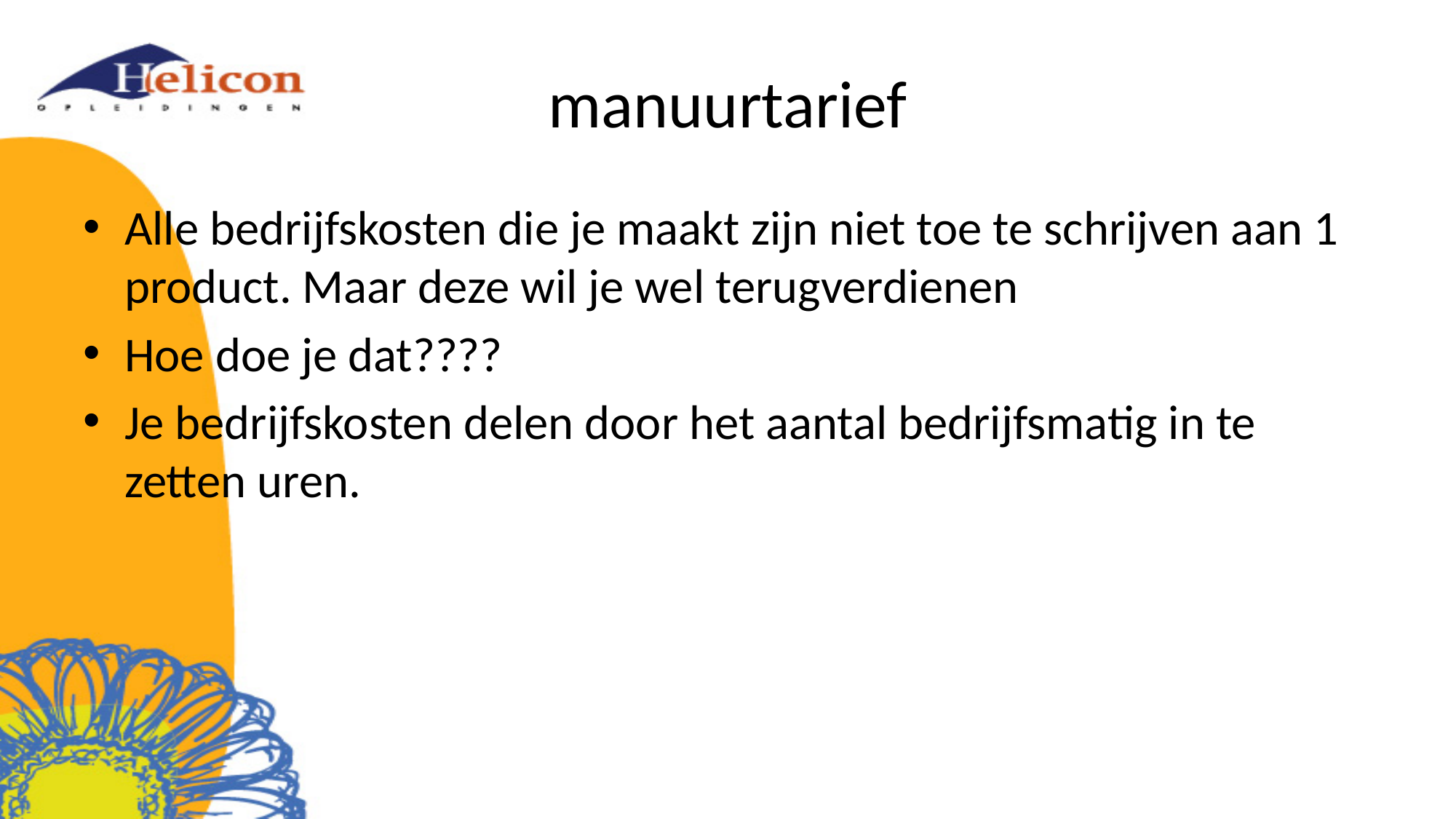

# manuurtarief
Alle bedrijfskosten die je maakt zijn niet toe te schrijven aan 1 product. Maar deze wil je wel terugverdienen
Hoe doe je dat????
Je bedrijfskosten delen door het aantal bedrijfsmatig in te zetten uren.